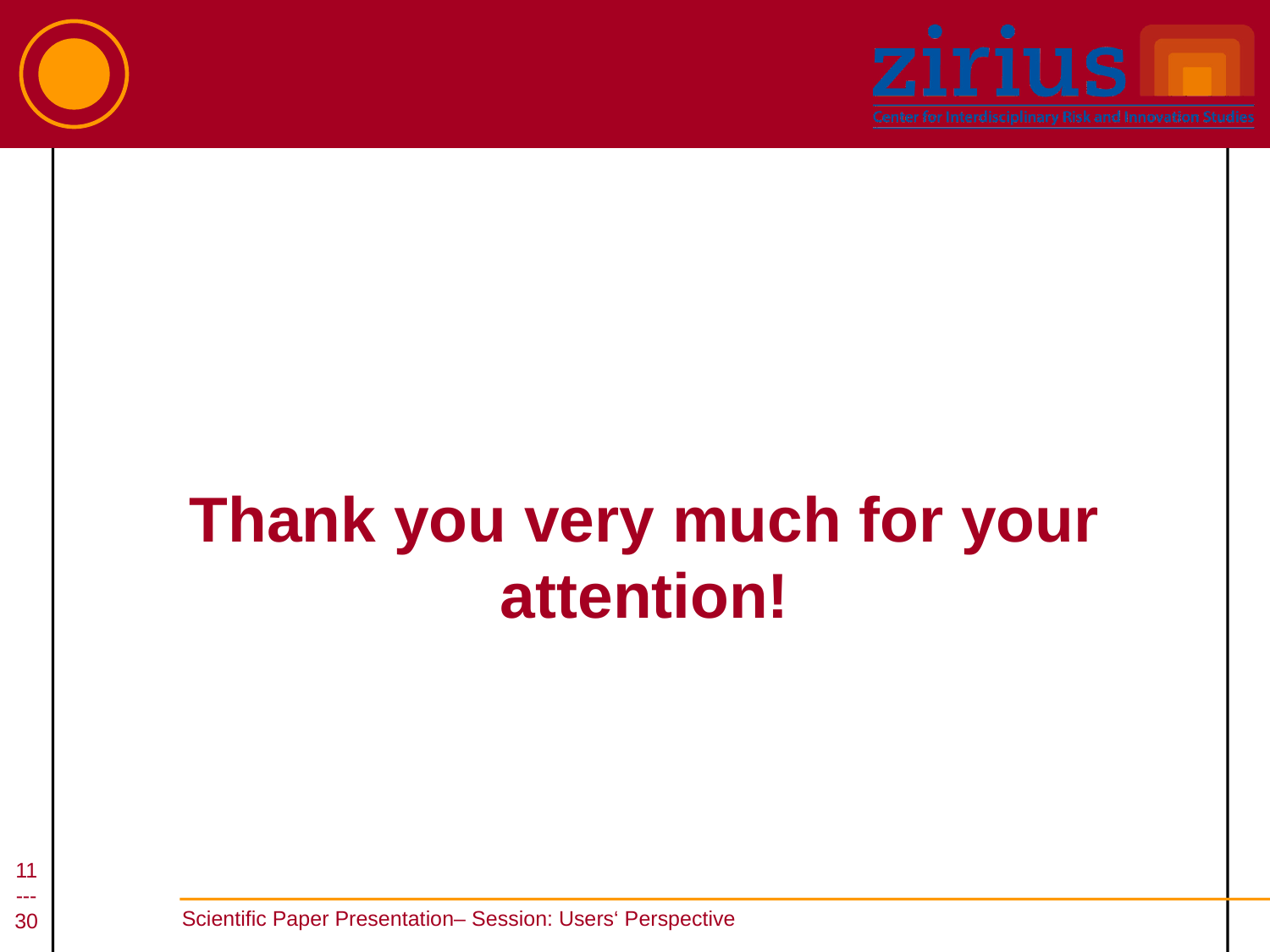

Thank you very much for your attention!
11
---
30